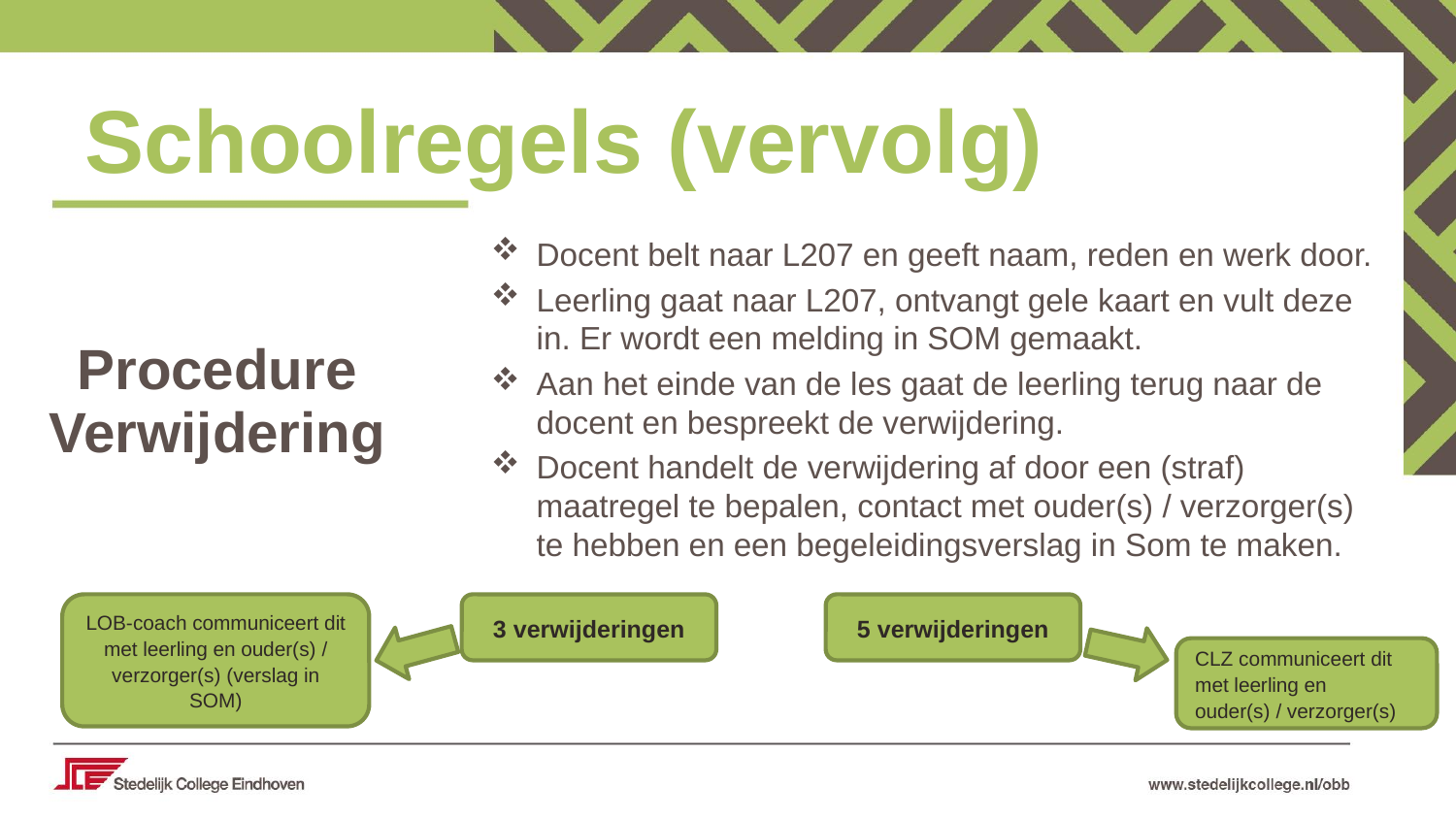

Schoolregels (vervolg)

Procedure
Verwijdering
Docent belt naar L207 en geeft naam, reden en werk door.
Leerling gaat naar L207, ontvangt gele kaart en vult deze in. Er wordt een melding in SOM gemaakt.
Aan het einde van de les gaat de leerling terug naar de docent en bespreekt de verwijdering.
Docent handelt de verwijdering af door een (straf) maatregel te bepalen, contact met ouder(s) / verzorger(s) te hebben en een begeleidingsverslag in Som te maken.
LOB-coach communiceert dit met leerling en ouder(s) / verzorger(s) (verslag in SOM)
5 verwijderingen
3 verwijderingen

CLZ communiceert dit met leerling en ouder(s) / verzorger(s)